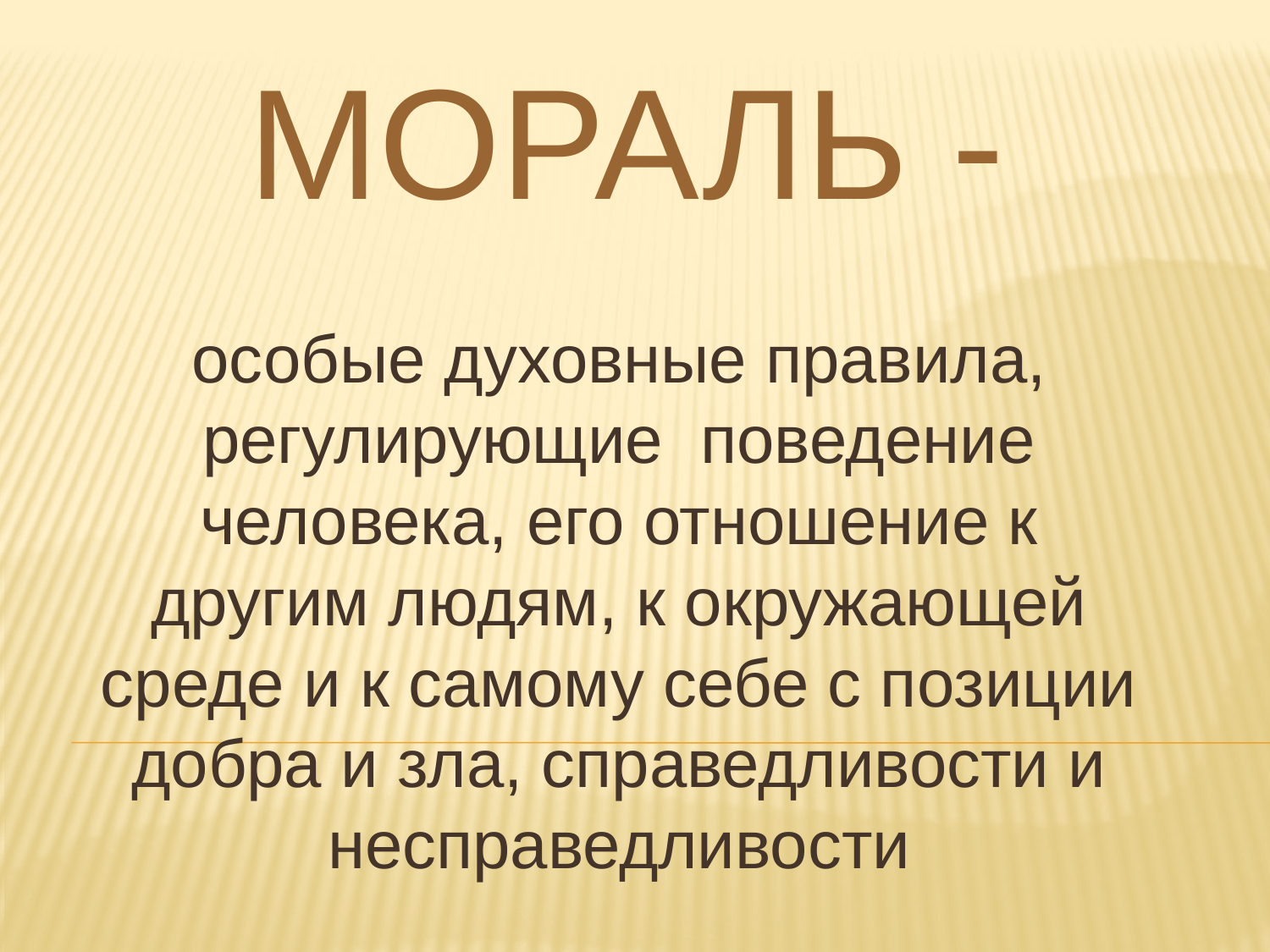

# Мораль -
особые духовные правила, регулирующие  поведение человека, его отношение к другим людям, к окружающей среде и к самому себе с позиции добра и зла, справедливости и несправедливости